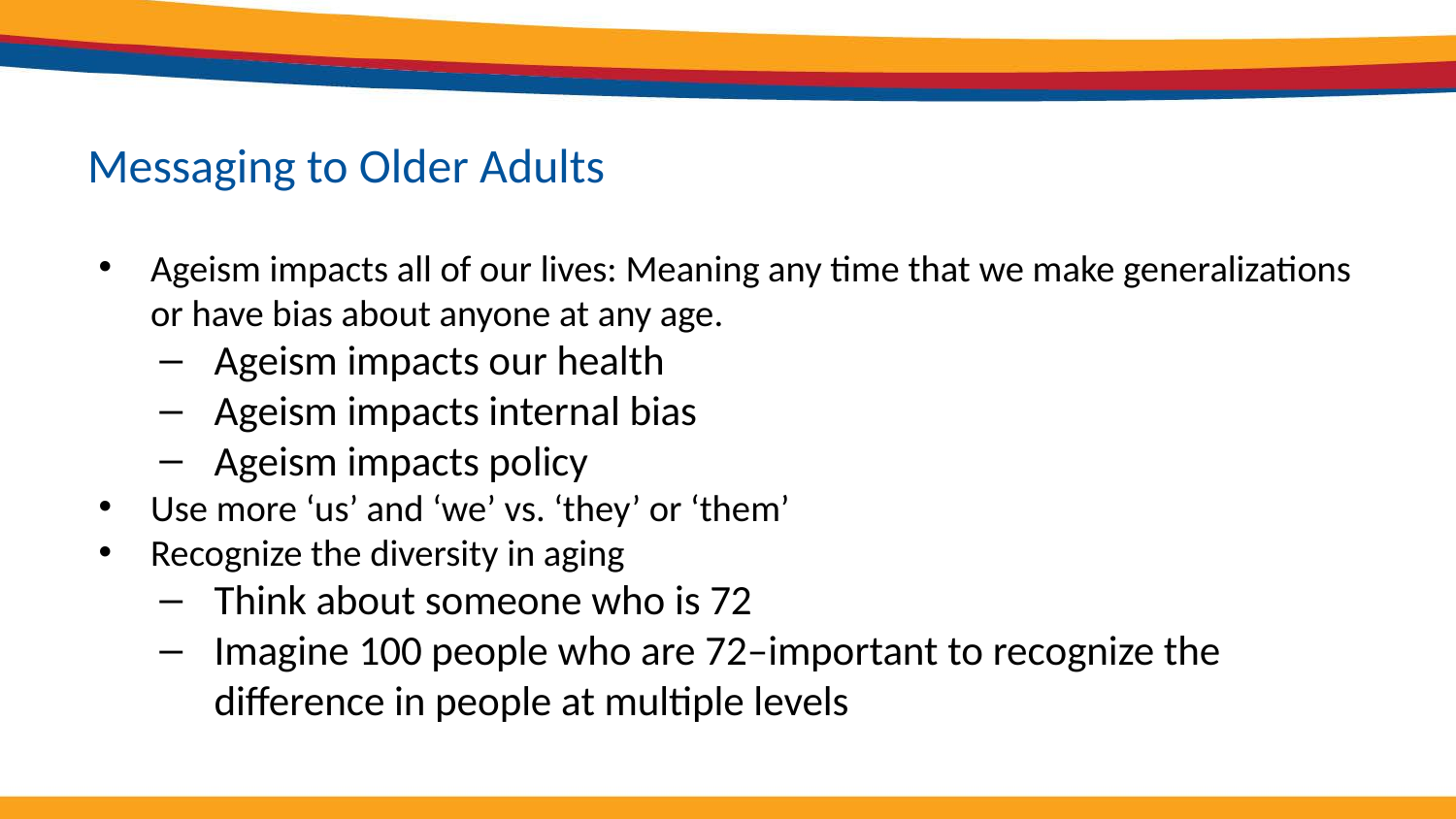

# Messaging to Older Adults
Ageism impacts all of our lives: Meaning any time that we make generalizations or have bias about anyone at any age.
Ageism impacts our health
Ageism impacts internal bias
Ageism impacts policy
Use more ‘us’ and ‘we’ vs. ‘they’ or ‘them’
Recognize the diversity in aging
Think about someone who is 72
Imagine 100 people who are 72–important to recognize the difference in people at multiple levels